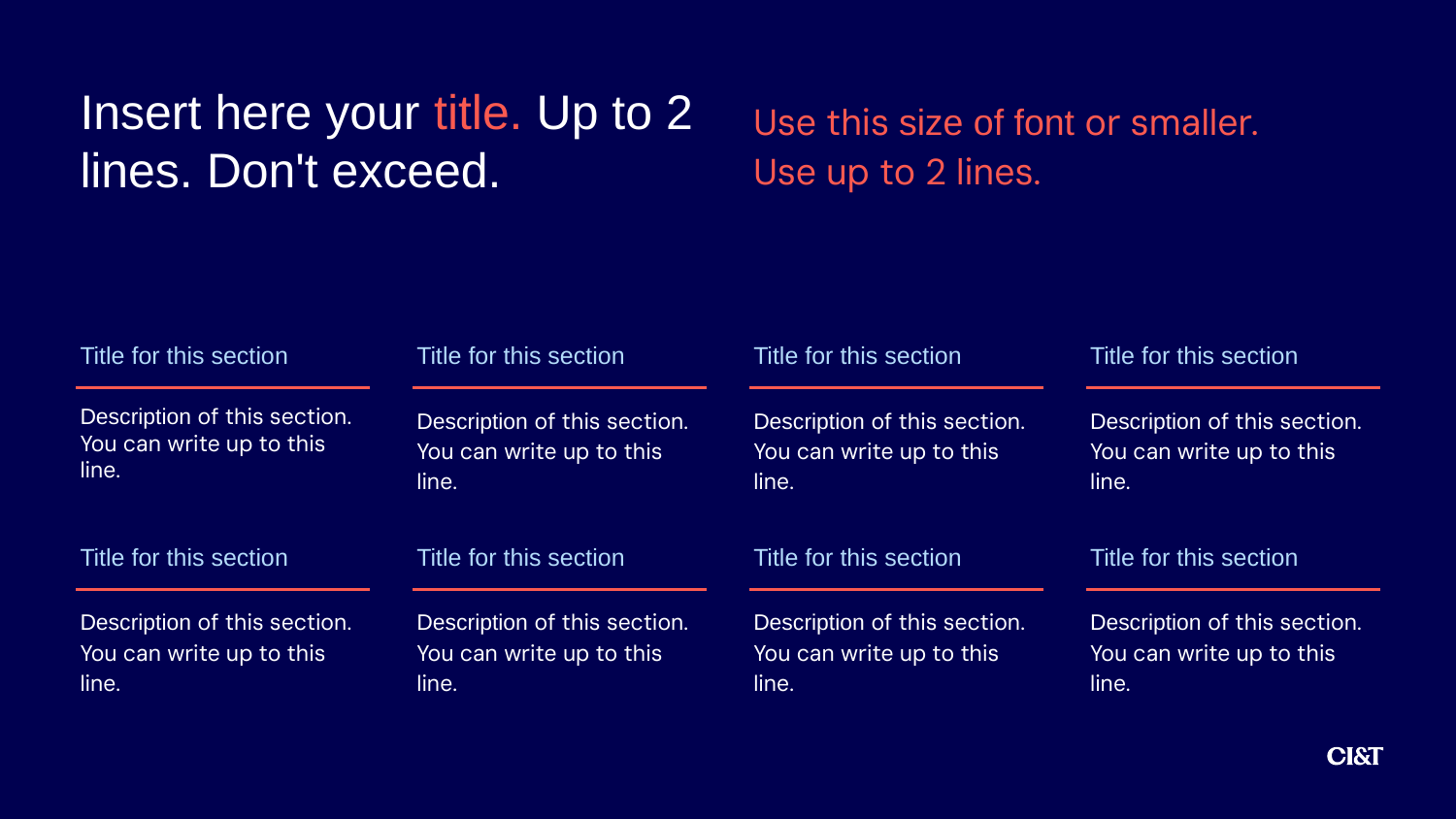

Insert here your title. Up to 2 lines. Don't exceed.
Use this size of font or smaller.
Use up to 2 lines.
Title for this section

Description of this section. You can write up to this line.
Title for this section

Description of this section. You can write up to this line.
Title for this section

Description of this section. You can write up to this line.
Title for this section

Description of this section. You can write up to this line.
Title for this section

Description of this section. You can write up to this line.
Title for this section

Description of this section. You can write up to this line.
Title for this section

Description of this section. You can write up to this line.
Title for this section

Description of this section. You can write up to this line.